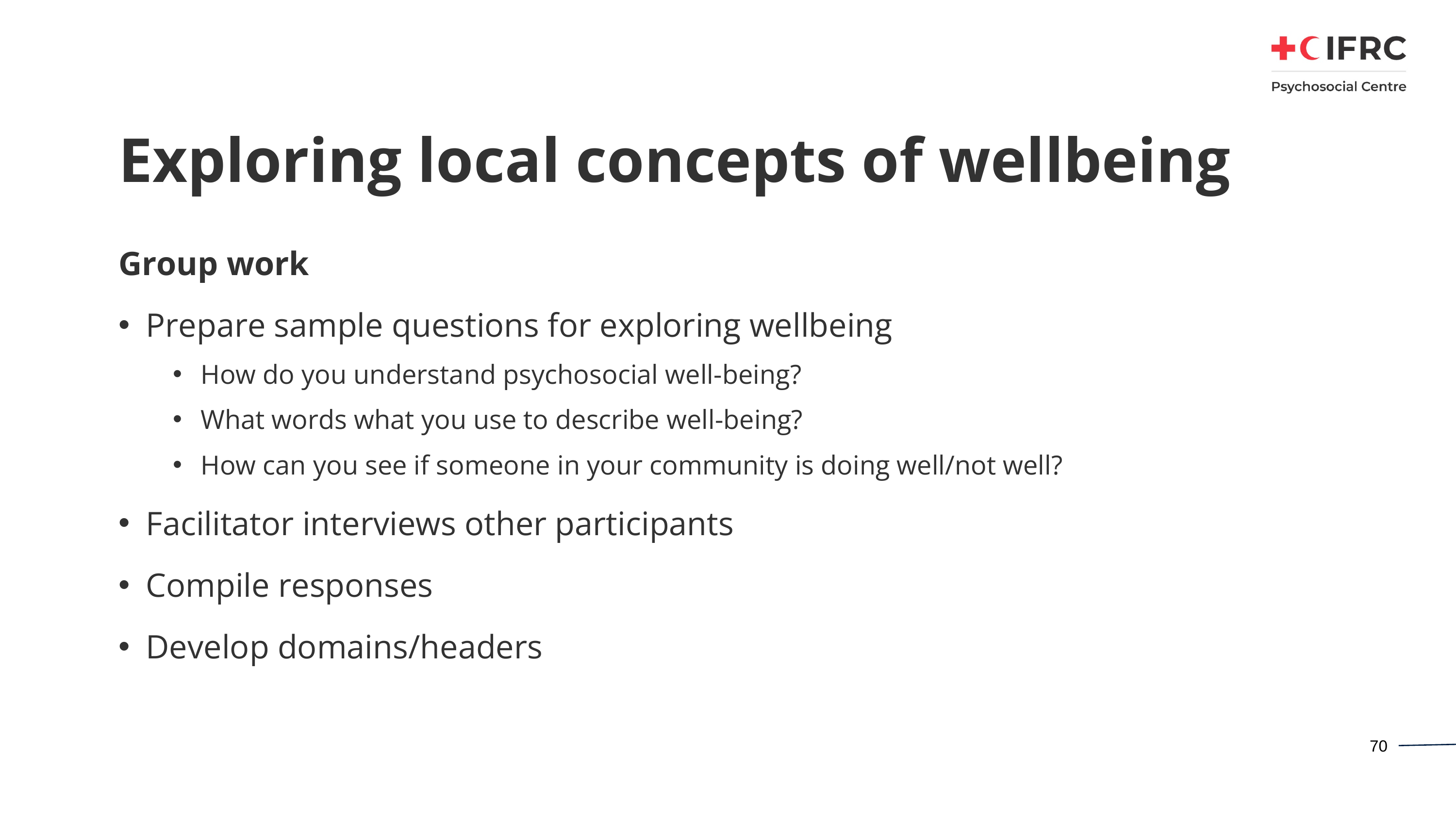

# Exploring local concepts of wellbeing
Group work
Prepare sample questions for exploring wellbeing
How do you understand psychosocial well-being?
What words what you use to describe well-being?
How can you see if someone in your community is doing well/not well?
Facilitator interviews other participants
Compile responses
Develop domains/headers